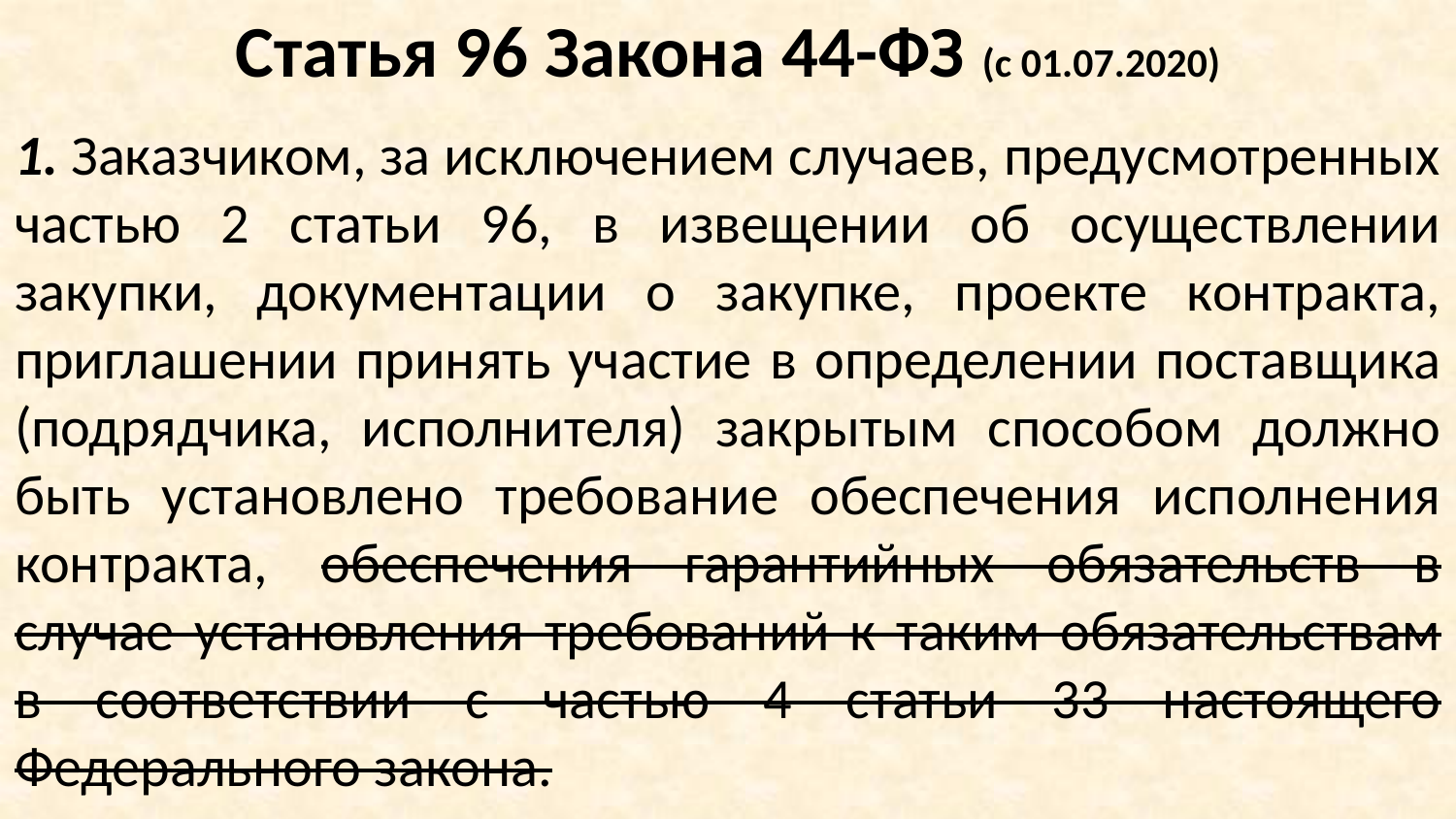

Статья 96 Закона 44-ФЗ (с 01.07.2020)
1. Заказчиком, за исключением случаев, предусмотренных частью 2 статьи 96, в извещении об осуществлении закупки, документации о закупке, проекте контракта, приглашении принять участие в определении поставщика (подрядчика, исполнителя) закрытым способом должно быть установлено требование обеспечения исполнения контракта, обеспечения гарантийных обязательств в случае установления требований к таким обязательствам в соответствии с частью 4 статьи 33 настоящего Федерального закона.